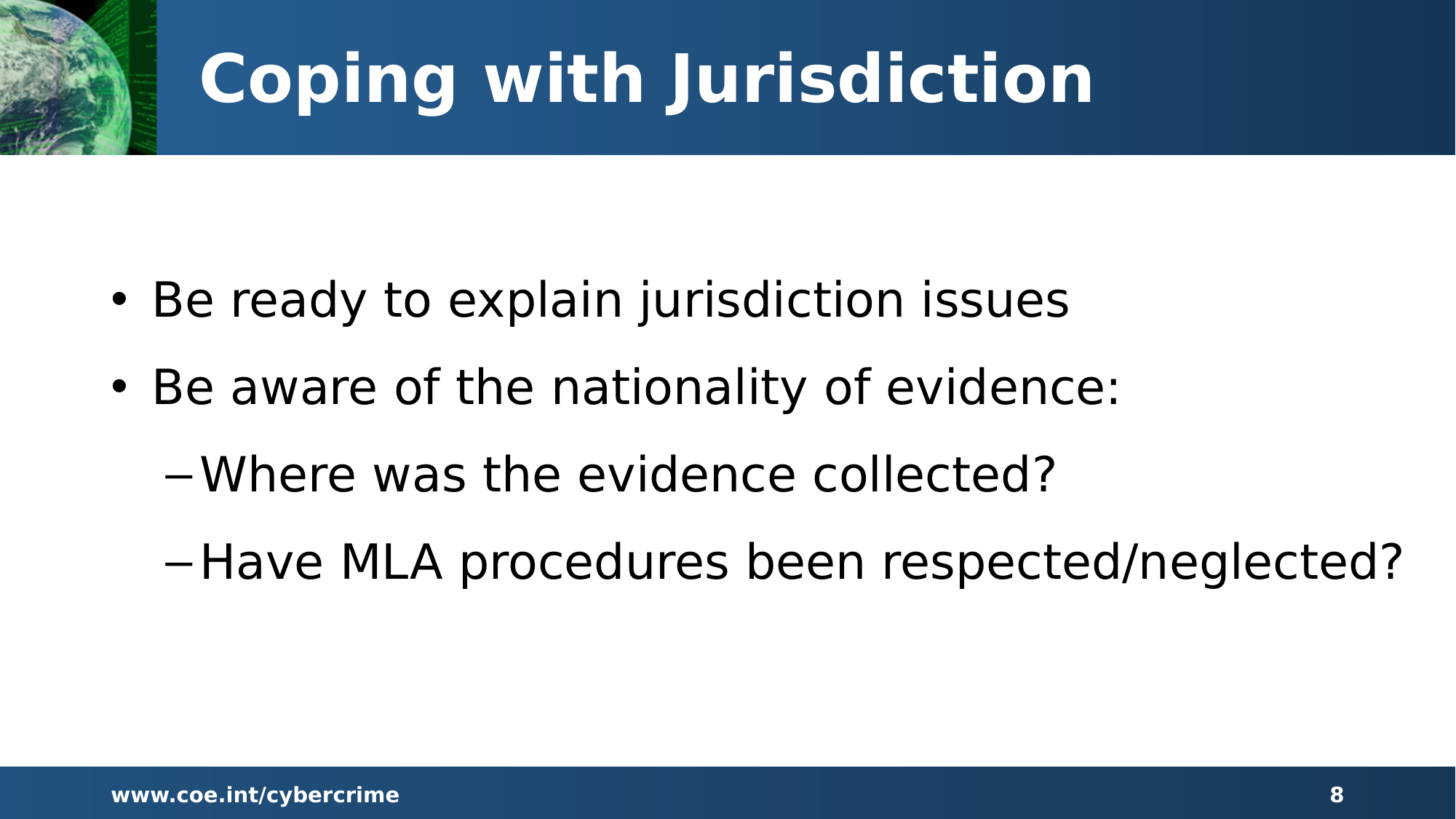

# Coping with Jurisdiction

Be ready to explain jurisdiction issues
Be aware of the nationality of evidence:
Where was the evidence collected?
Have MLA procedures been respected/neglected?

www.coe.int/cybercrime
8